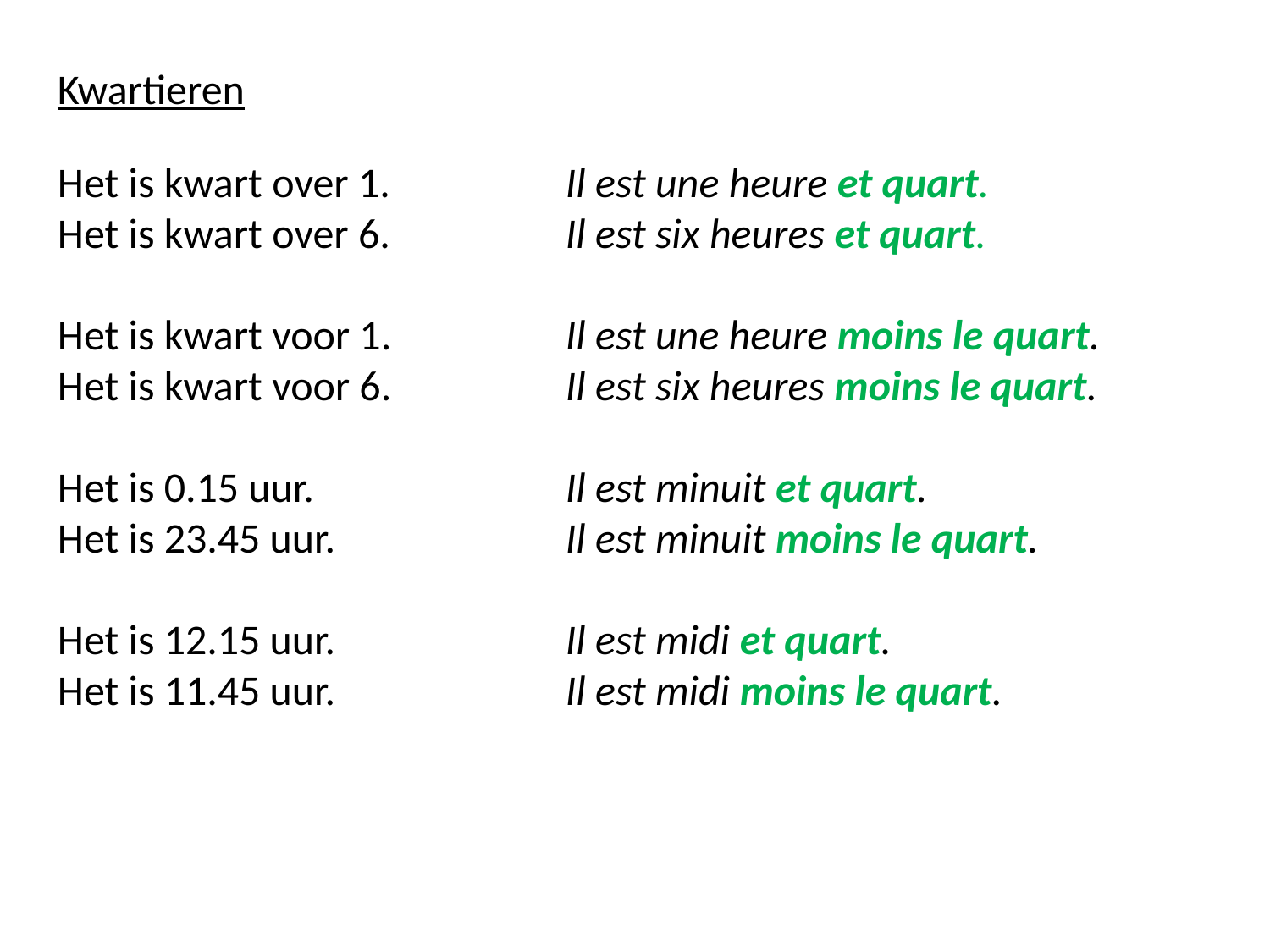

Kwartieren

Het is kwart over 1.		Il est une heure et quart.
Het is kwart over 6.		Il est six heures et quart.
Het is kwart voor 1.		Il est une heure moins le quart.
Het is kwart voor 6.		Il est six heures moins le quart.

Het is 0.15 uur.		Il est minuit et quart.
Het is 23.45 uur.		Il est minuit moins le quart.

Het is 12.15 uur.		Il est midi et quart.
Het is 11.45 uur.		Il est midi moins le quart.